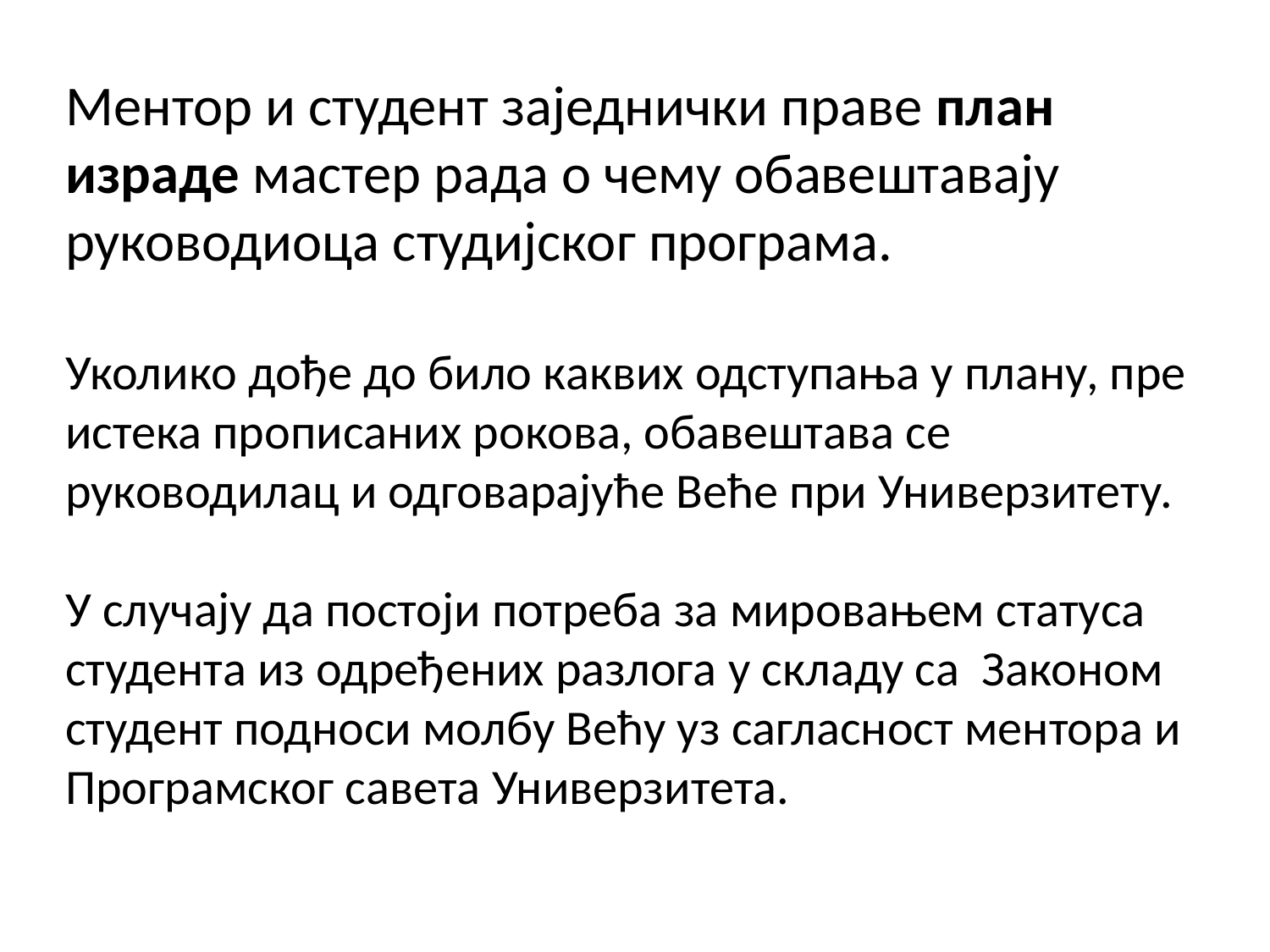

Ментор и студент заједнички праве план израде мастер рада о чему обавештавају руководиоца студијског програма.

Уколико дође до било каквих одступања у плану, пре истека прописаних рокова, обавештава се руководилац и одговарајуће Веће при Универзитету.

У случају да постоји потреба за мировањем статуса студента из одређених разлога у складу са  Законом студент подноси молбу Већу уз сагласност ментора и Програмског савета Универзитета.